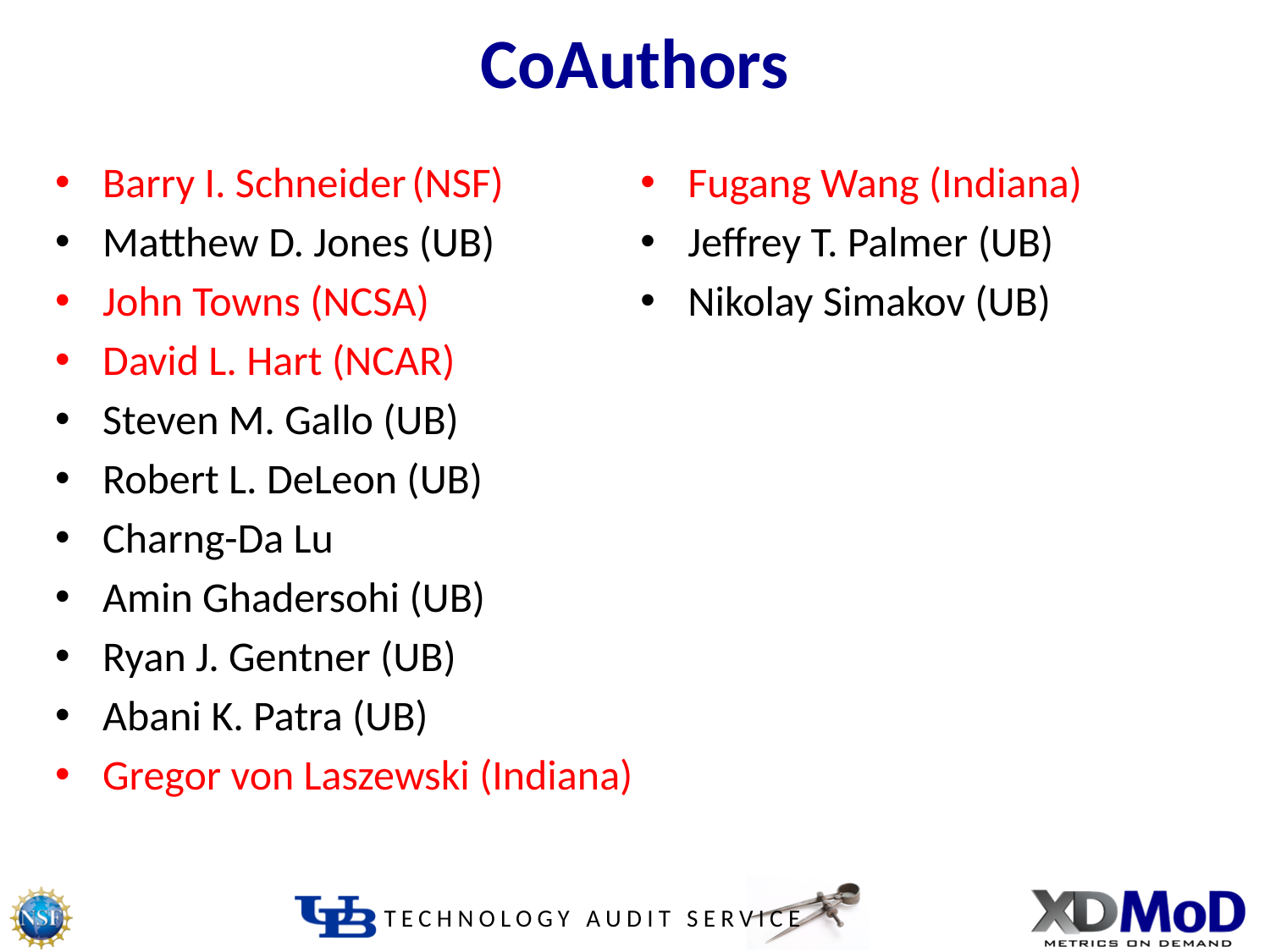

# CoAuthors
Barry I. Schneider (NSF)
Matthew D. Jones (UB)
John Towns (NCSA)
David L. Hart (NCAR)
Steven M. Gallo (UB)
Robert L. DeLeon (UB)
Charng-Da Lu
Amin Ghadersohi (UB)
Ryan J. Gentner (UB)
Abani K. Patra (UB)
Gregor von Laszewski (Indiana)
Fugang Wang (Indiana)
Jeffrey T. Palmer (UB)
Nikolay Simakov (UB)